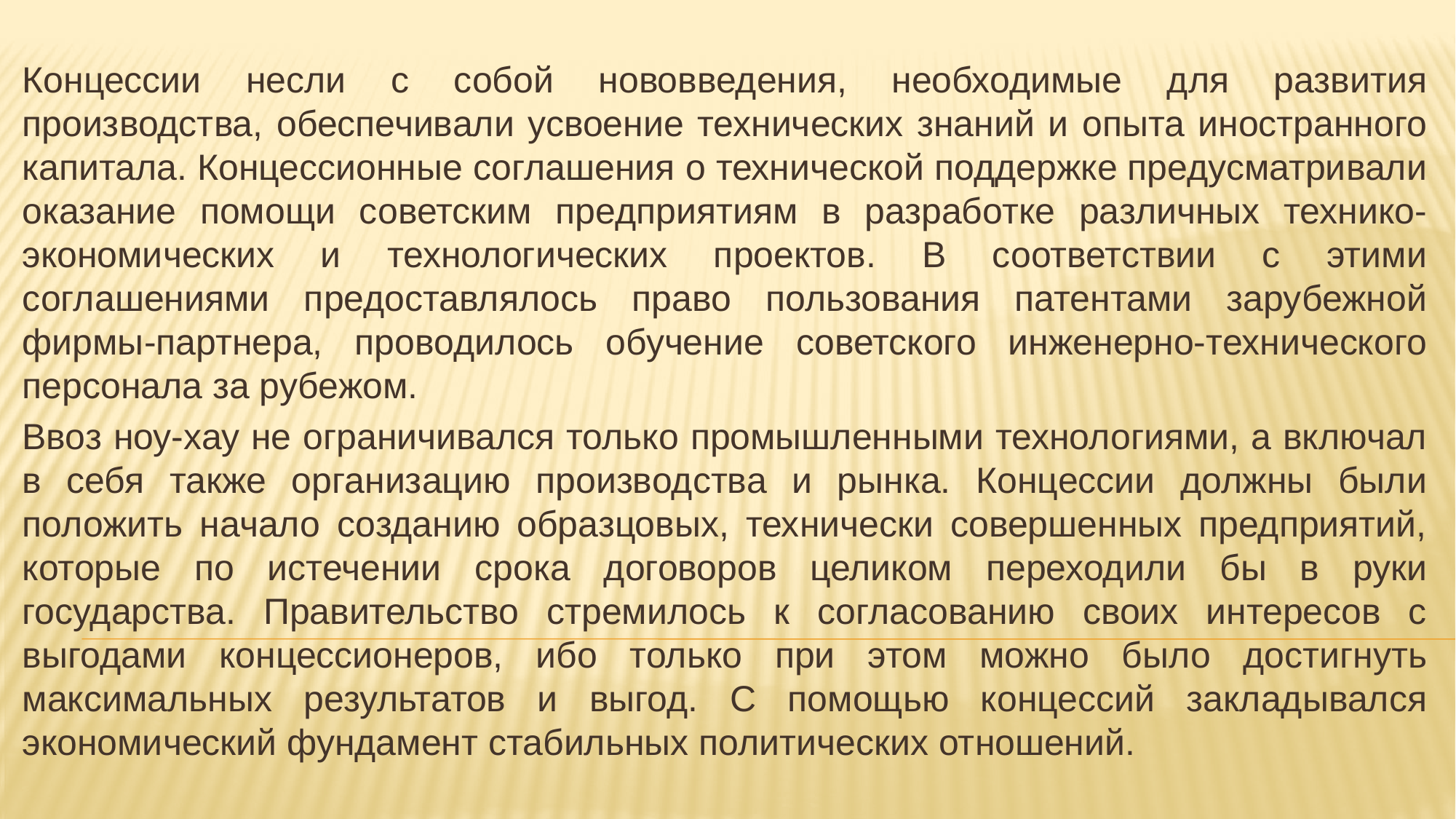

Концессии несли с собой нововведения, необходимые для развития производства, обеспечивали усвоение технических знаний и опыта иностранного капитала. Концессионные соглашения о технической поддержке предусматривали оказание помощи советским предприятиям в разработке различных технико-экономических и технологических проектов. В соответствии с этими соглашениями предоставлялось право пользования патентами зарубежной фирмы-партнера, проводилось обучение советского инженерно-технического персонала за рубежом.
Ввоз ноу-хау не ограничивался только промышленными технологиями, а включал в себя также организацию производства и рынка. Концессии должны были положить начало созданию образцовых, технически совершенных предприятий, которые по истечении срока договоров целиком переходили бы в руки государства. Правительство стремилось к согласованию своих интересов с выгодами концессионеров, ибо только при этом можно было достигнуть максимальных результатов и выгод. С помощью концессий закладывался экономический фундамент стабильных политических отношений.